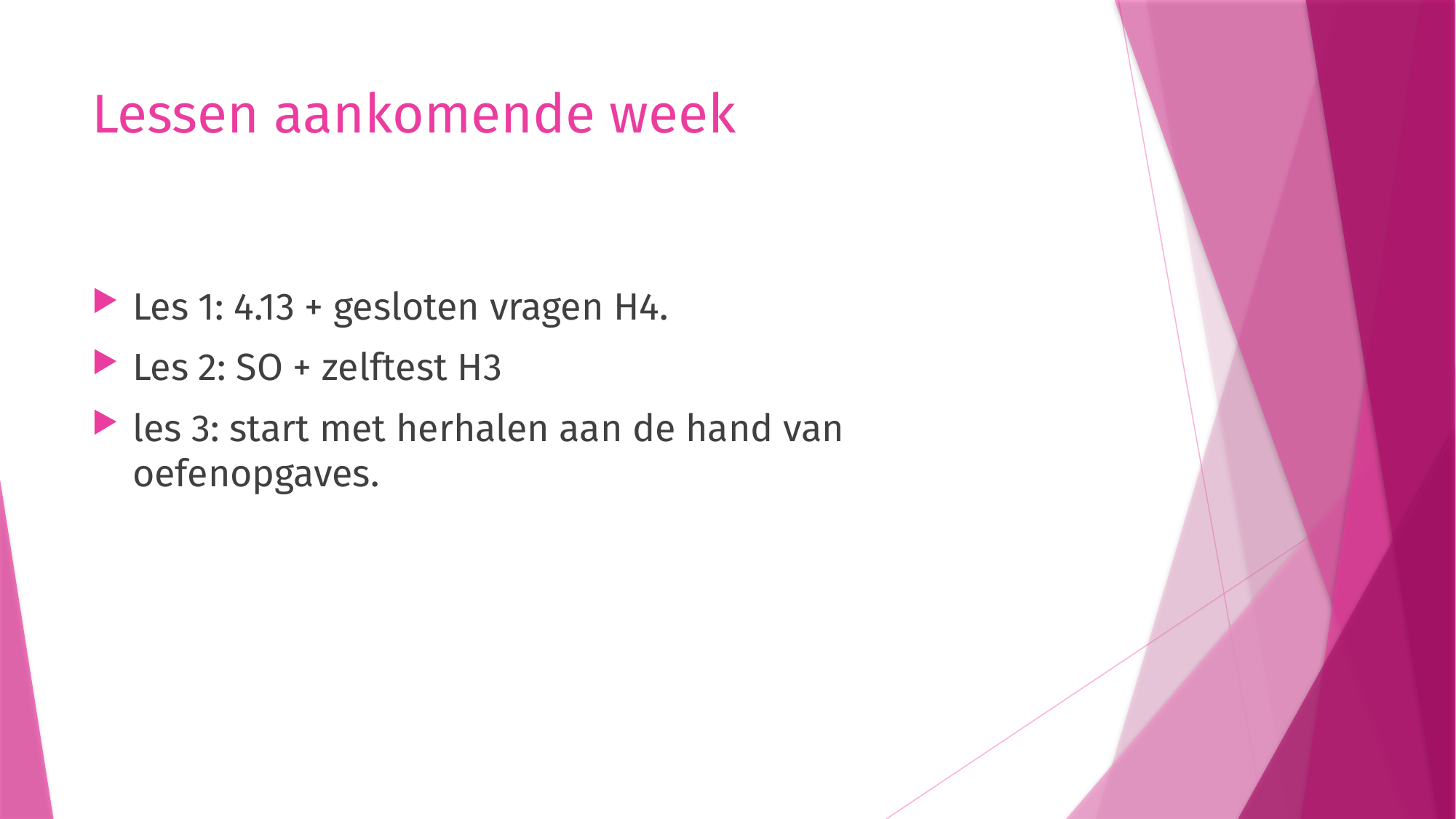

# Lessen aankomende week
Les 1: 4.13 + gesloten vragen H4.
Les 2: SO + zelftest H3
les 3: start met herhalen aan de hand van oefenopgaves.